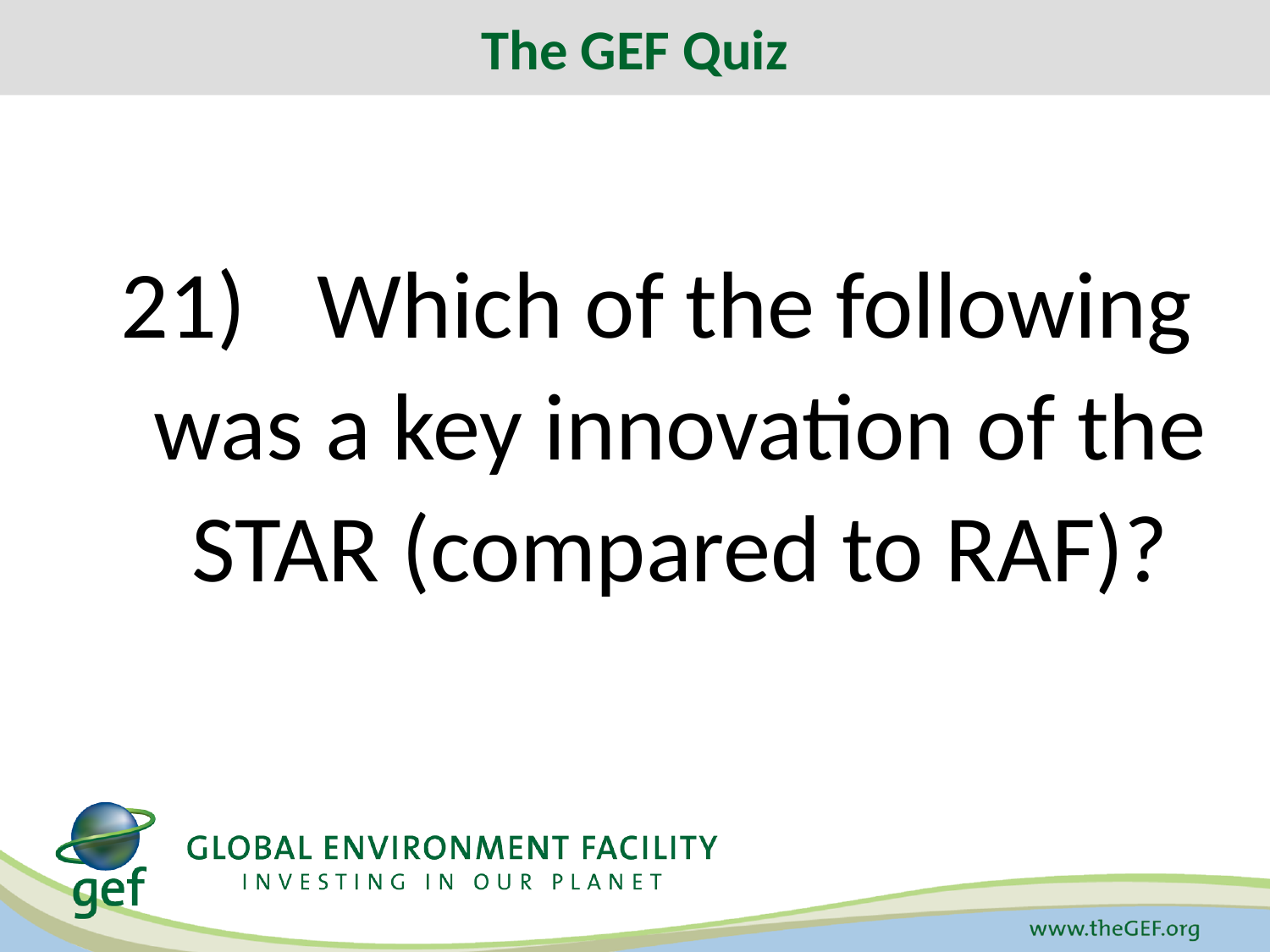

The GEF Quiz
# 21)	 Which of the following was a key innovation of the STAR (compared to RAF)?